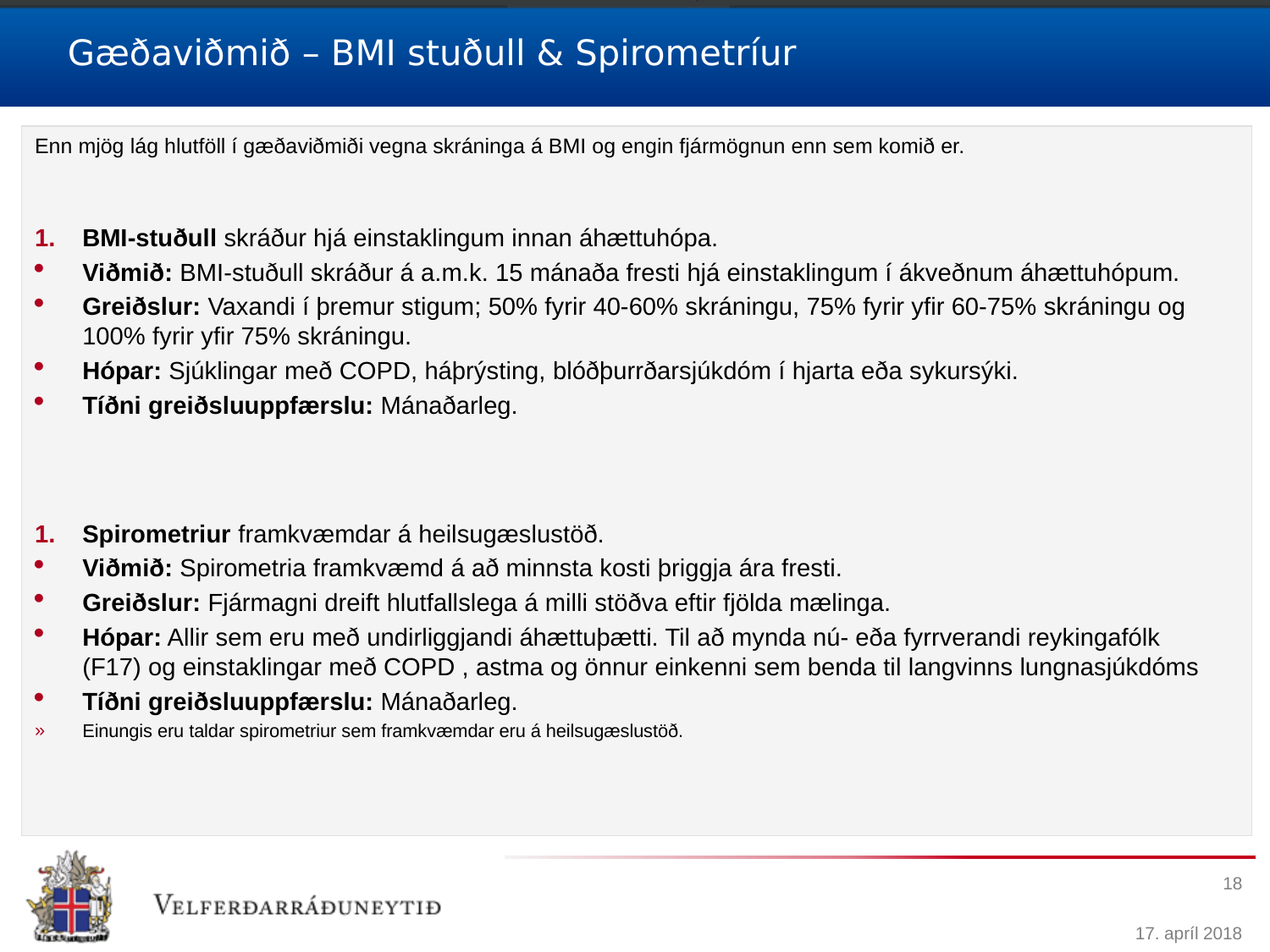

# Gæðaviðmið – BMI stuðull & Spirometríur
Enn mjög lág hlutföll í gæðaviðmiði vegna skráninga á BMI og engin fjármögnun enn sem komið er.

BMI-stuðull skráður hjá einstaklingum innan áhættuhópa.
Viðmið: BMI-stuðull skráður á a.m.k. 15 mánaða fresti hjá einstaklingum í ákveðnum áhættuhópum.
Greiðslur: Vaxandi í þremur stigum; 50% fyrir 40-60% skráningu, 75% fyrir yfir 60-75% skráningu og 100% fyrir yfir 75% skráningu.
Hópar: Sjúklingar með COPD, háþrýsting, blóðþurrðarsjúkdóm í hjarta eða sykursýki.
Tíðni greiðsluuppfærslu: Mánaðarleg.

Spirometriur framkvæmdar á heilsugæslustöð.
Viðmið: Spirometria framkvæmd á að minnsta kosti þriggja ára fresti.
Greiðslur: Fjármagni dreift hlutfallslega á milli stöðva eftir fjölda mælinga.
Hópar: Allir sem eru með undirliggjandi áhættuþætti. Til að mynda nú- eða fyrrverandi reykingafólk  (F17) og einstaklingar með COPD , astma og önnur einkenni sem benda til langvinns lungnasjúkdóms
Tíðni greiðsluuppfærslu: Mánaðarleg.
Einungis eru taldar spirometriur sem framkvæmdar eru á heilsugæslustöð.

18
17. apríl 2018